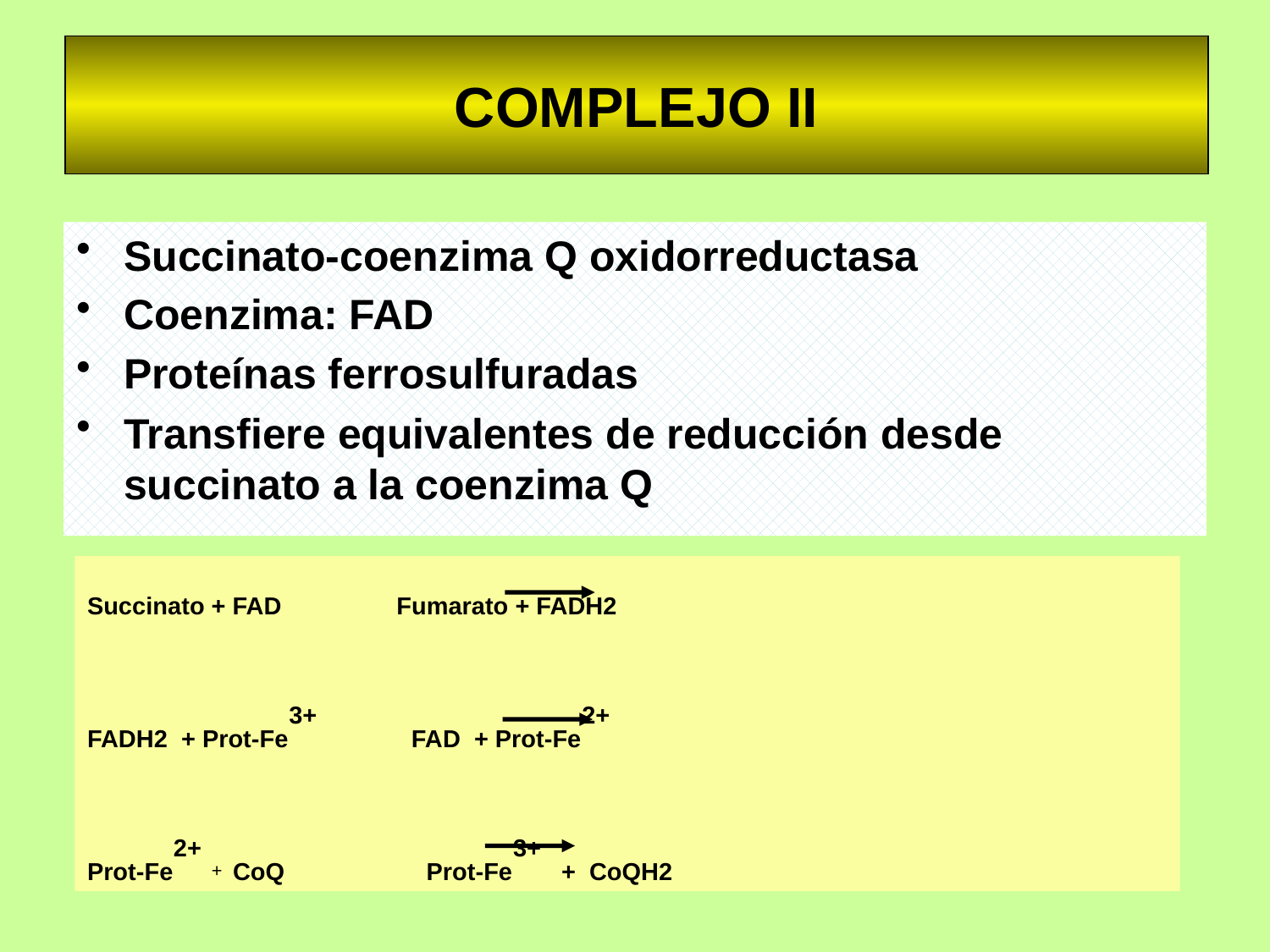

# COMPLEJO II
Succinato-coenzima Q oxidorreductasa
Coenzima: FAD
Proteínas ferrosulfuradas
Transfiere equivalentes de reducción desde succinato a la coenzima Q

Succinato + FAD                 Fumarato + FADH2

FADH2  + Prot-Fe3+              FAD  + Prot-Fe2+

Prot-Fe2+  +  CoQ                     Prot-Fe3+   +  CoQH2